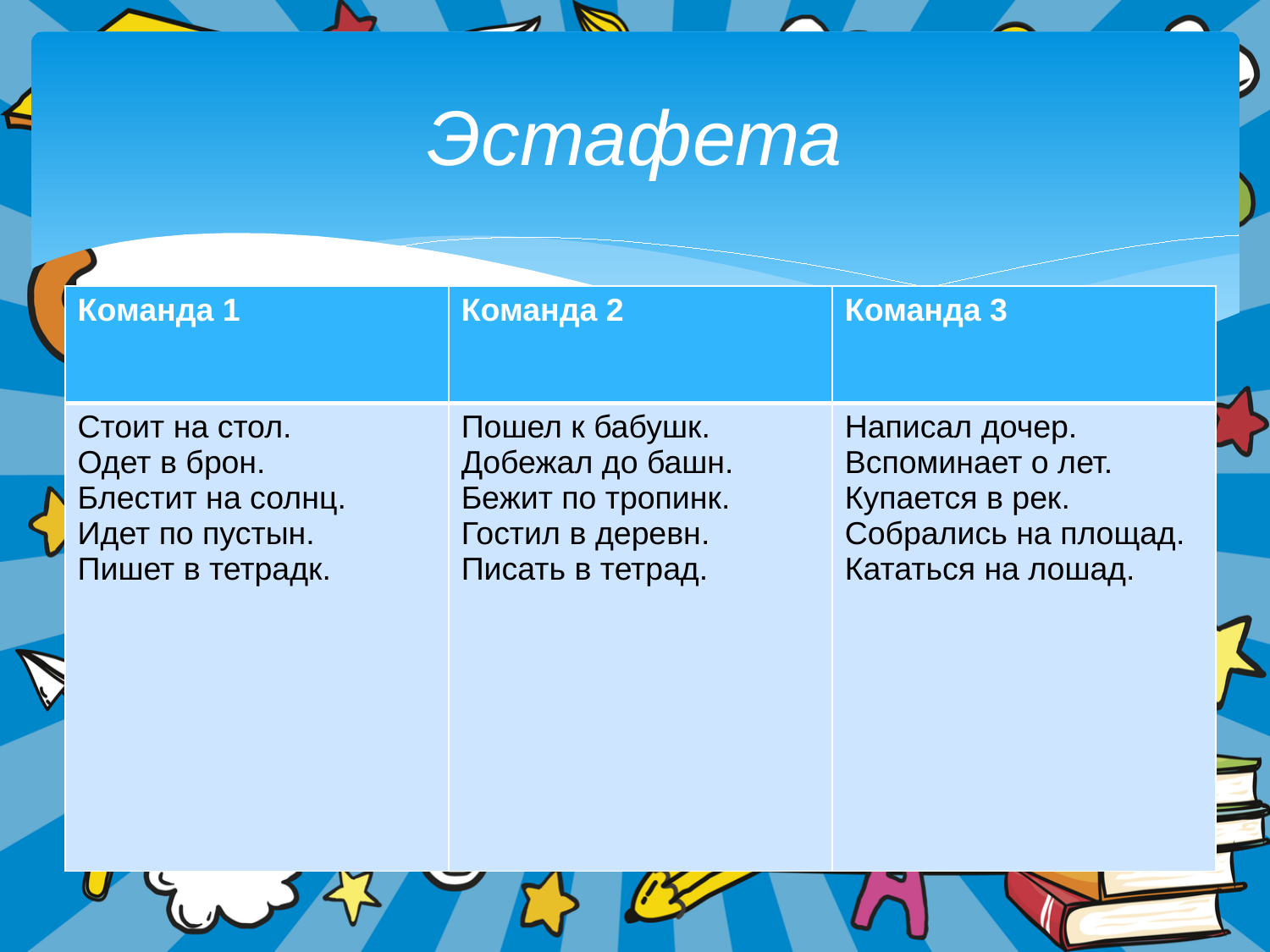

# Эстафета
| Команда 1 | Команда 2 | Команда 3 |
| --- | --- | --- |
| Стоит на стол. Одет в брон. Блестит на солнц. Идет по пустын. Пишет в тетрадк. | Пошел к бабушк. Добежал до башн. Бежит по тропинк. Гостил в деревн. Писать в тетрад. | Написал дочер. Вспоминает о лет. Купается в рек. Собрались на площад. Кататься на лошад. |